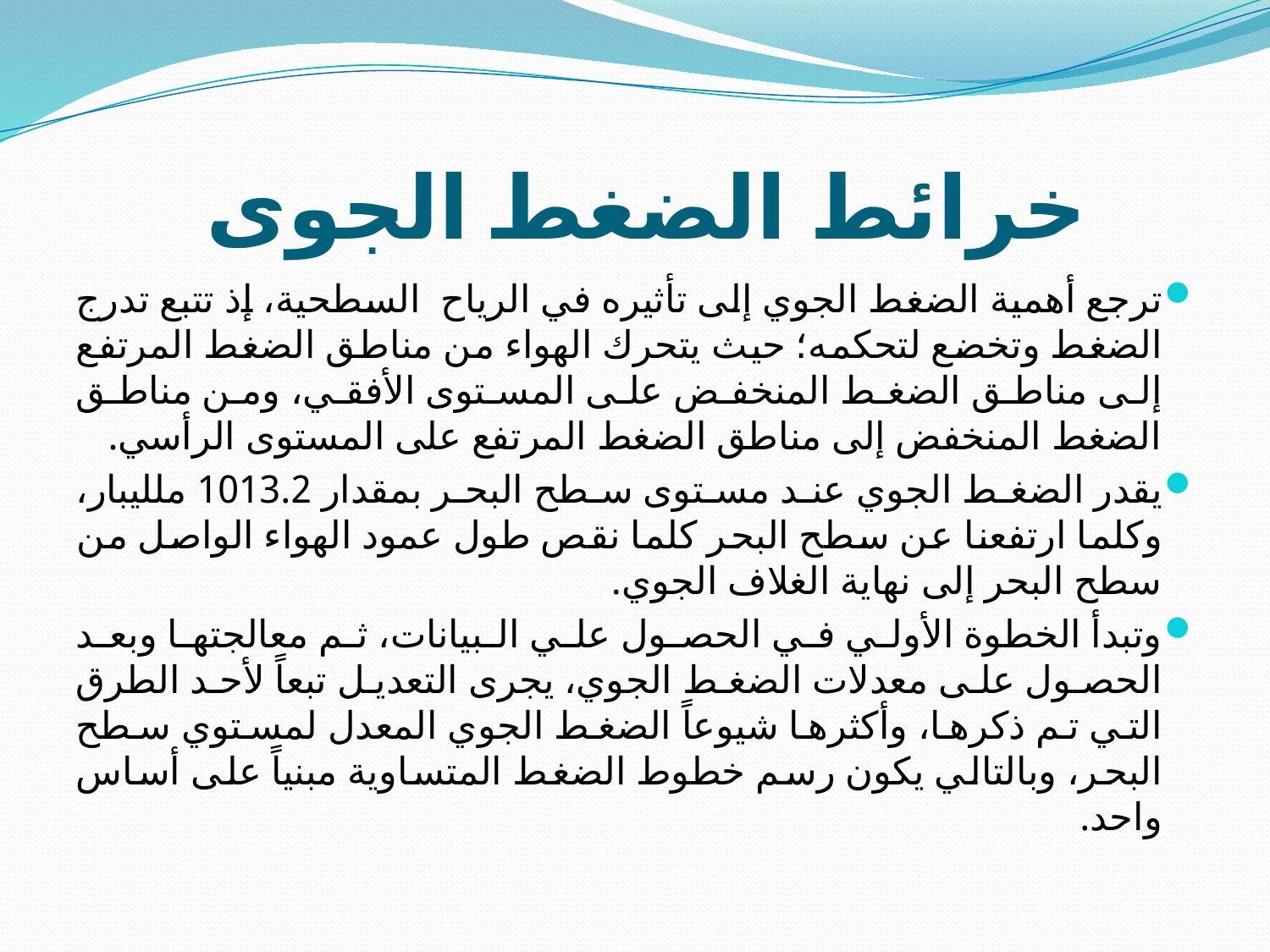

# خرائط الضغط الجوى
ترجع أهمية الضغط الجوي إلى تأثيره في الرياح  السطحية، إذ تتبع تدرج الضغط وتخضع لتحكمه؛ حيث يتحرك الهواء من مناطق الضغط المرتفع إلى مناطق الضغط المنخفض على المستوى الأفقي، ومن مناطق الضغط المنخفض إلى مناطق الضغط المرتفع على المستوى الرأسي.
يقدر الضغط الجوي عند مستوى سطح البحر بمقدار 1013.2 ملليبار، وكلما ارتفعنا عن سطح البحر كلما نقص طول عمود الهواء الواصل من سطح البحر إلى نهاية الغلاف الجوي.
وتبدأ الخطوة الأولي في الحصول علي البيانات، ثم معالجتها وبعد الحصول على معدلات الضغط الجوي، يجرى التعديل تبعاً لأحد الطرق التي تم ذكرها، وأكثرها شيوعاً الضغط الجوي المعدل لمستوي سطح البحر، وبالتالي يكون رسم خطوط الضغط المتساوية مبنياً على أساس واحد.